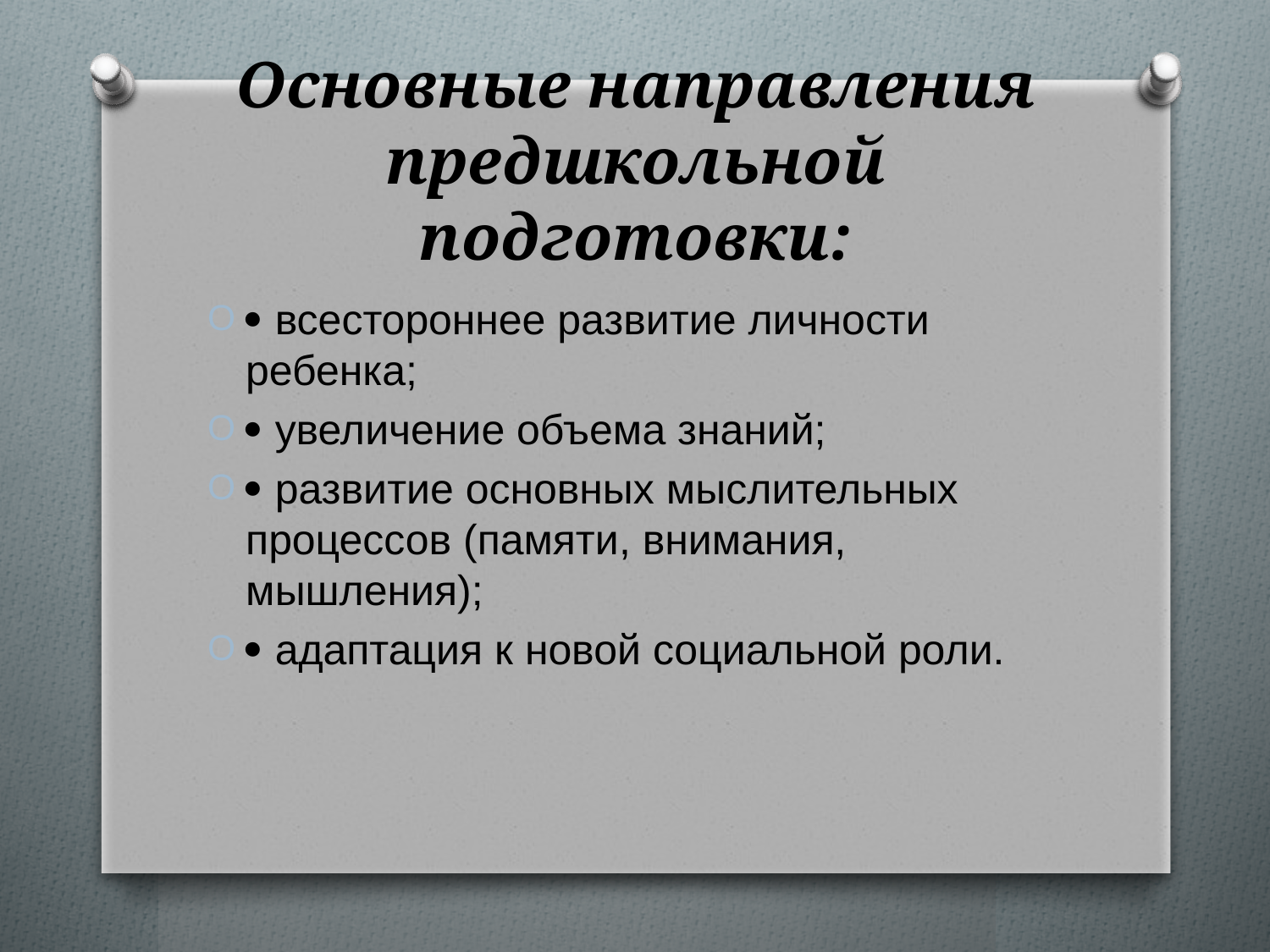

# Основные направления предшкольной подготовки:
• всестороннее развитие личности ребенка;
• увеличение объема знаний;
• развитие основных мыслительных процессов (памяти, внимания, мышления);
• адаптация к новой социальной роли.